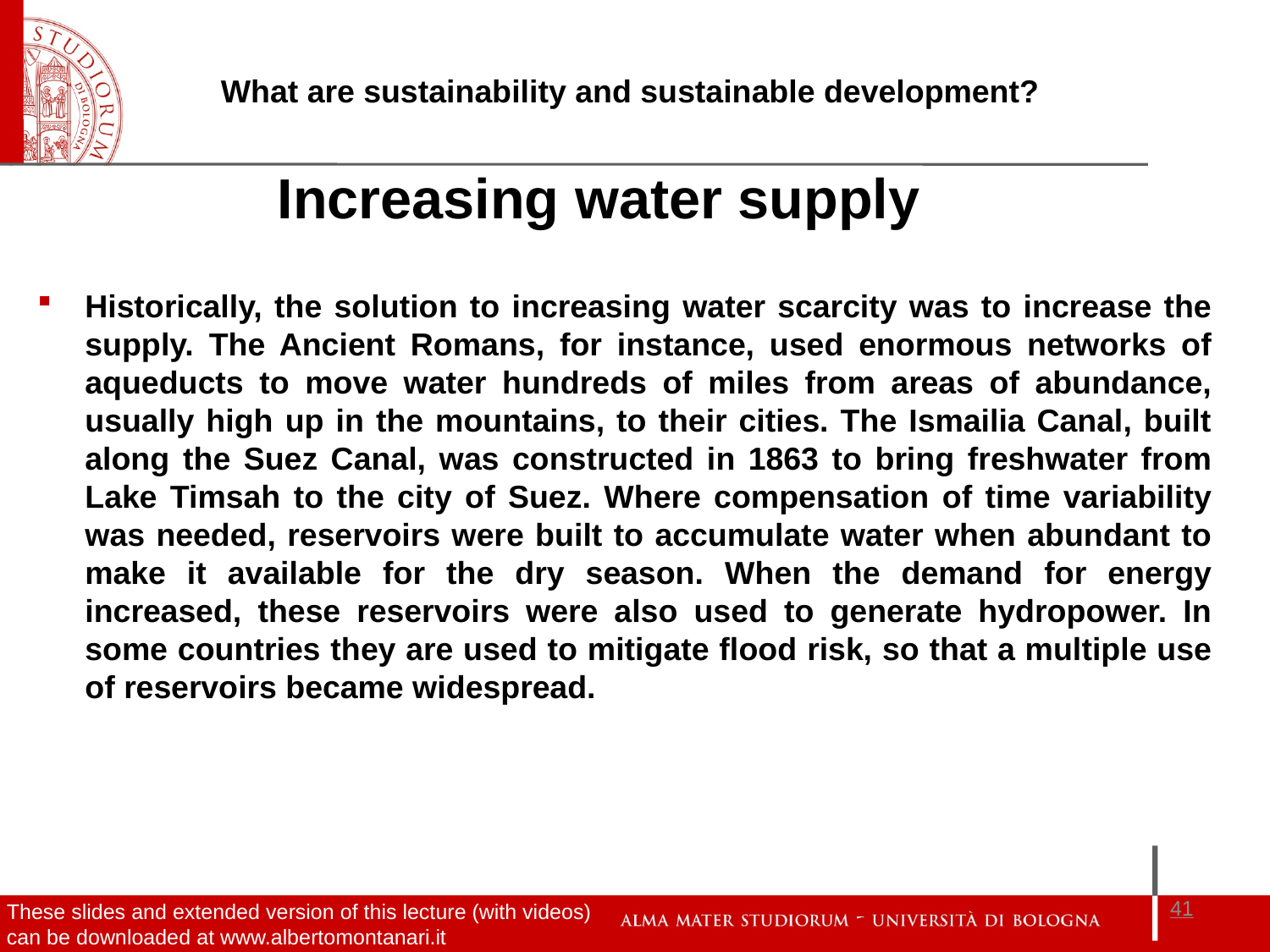

Increasing water supply
Historically, the solution to increasing water scarcity was to increase the supply. The Ancient Romans, for instance, used enormous networks of aqueducts to move water hundreds of miles from areas of abundance, usually high up in the mountains, to their cities. The Ismailia Canal, built along the Suez Canal, was constructed in 1863 to bring freshwater from Lake Timsah to the city of Suez. Where compensation of time variability was needed, reservoirs were built to accumulate water when abundant to make it available for the dry season. When the demand for energy increased, these reservoirs were also used to generate hydropower. In some countries they are used to mitigate flood risk, so that a multiple use of reservoirs became widespread.
41